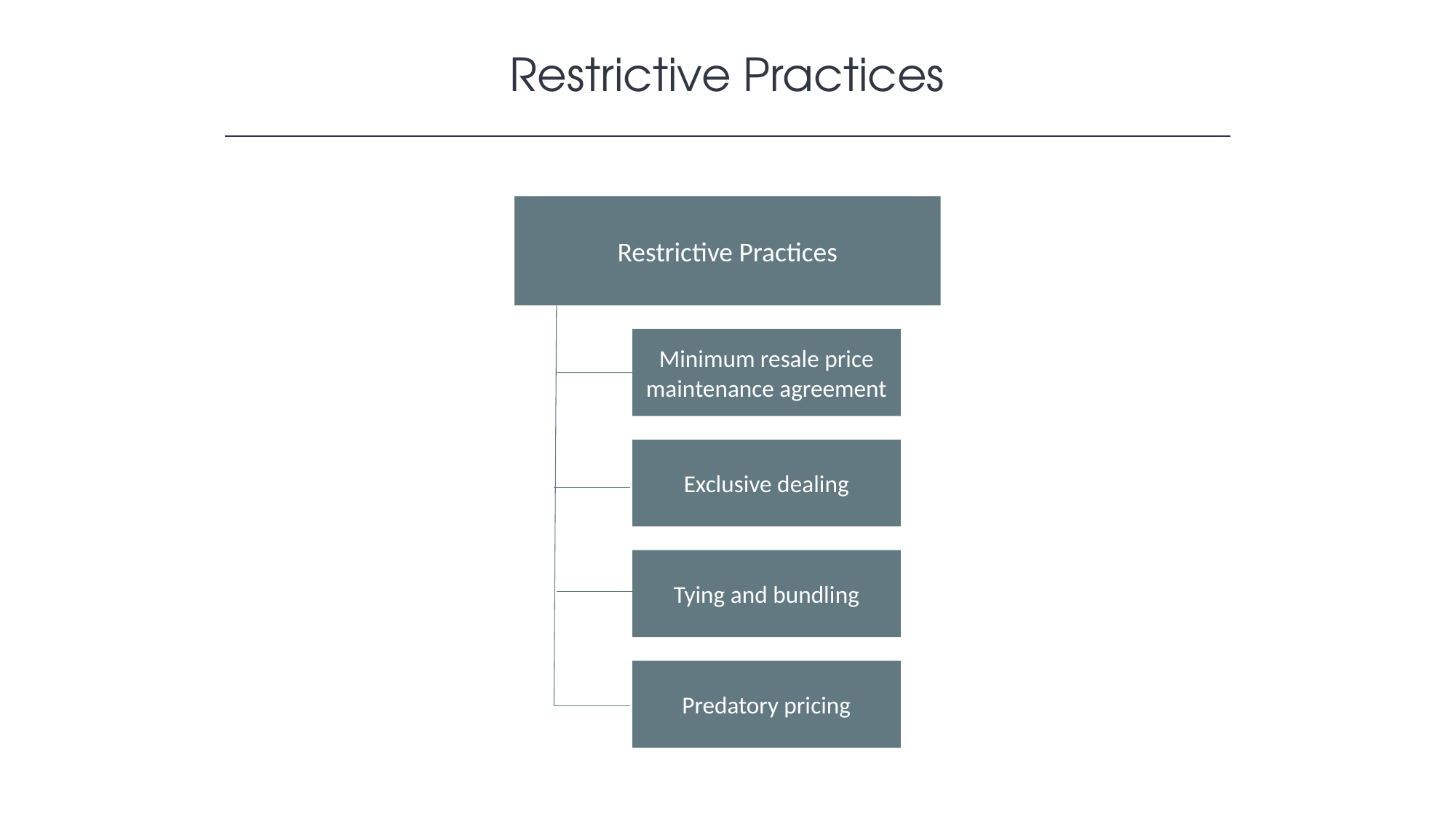

Restrictive Practices
Restrictive Practices
Minimum resale price maintenance agreement
Exclusive dealing
Tying and bundling
Predatory pricing